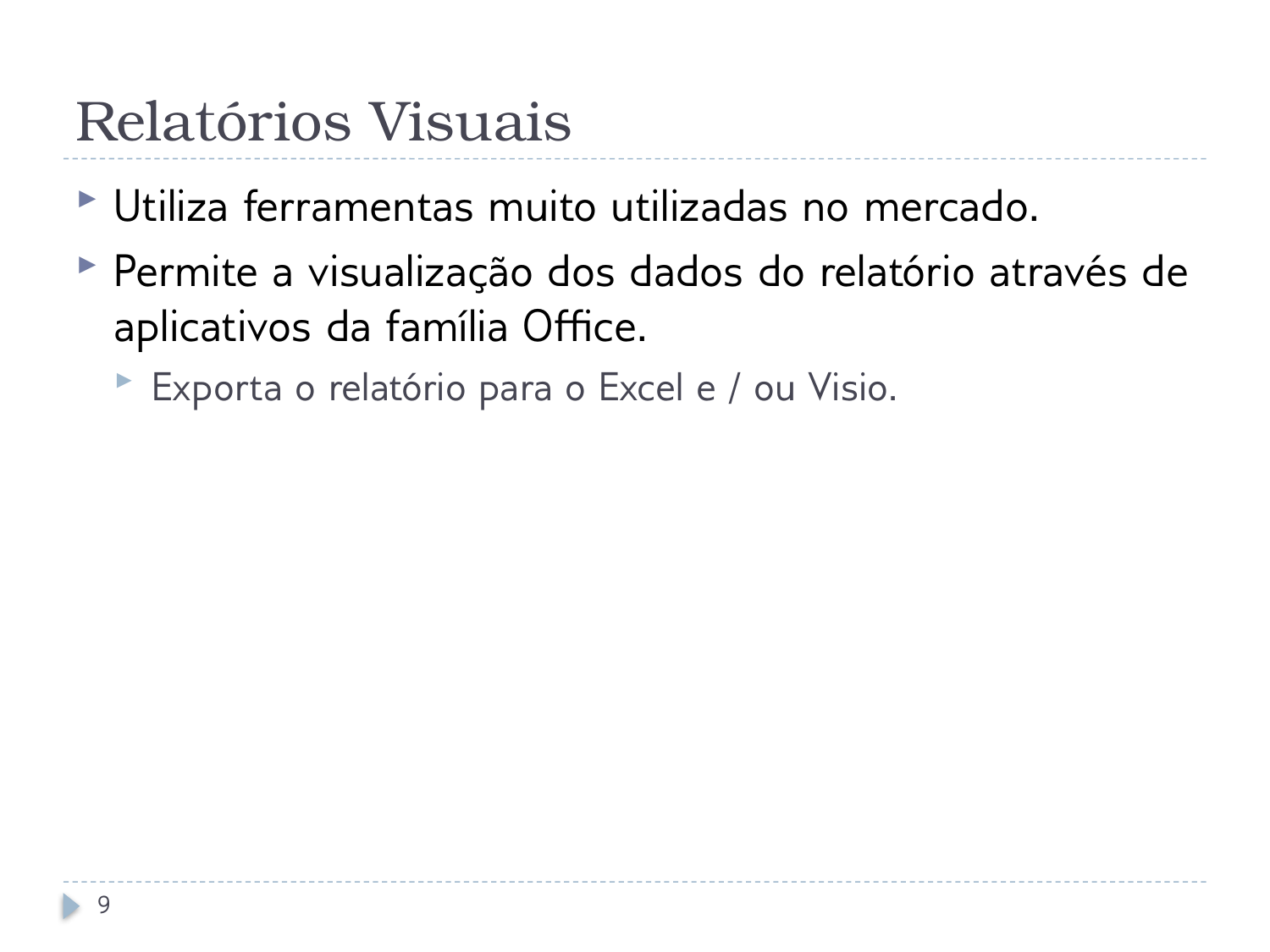

# Relatórios Visuais
Utiliza ferramentas muito utilizadas no mercado.
Permite a visualização dos dados do relatório através de aplicativos da família Office.
Exporta o relatório para o Excel e / ou Visio.

9